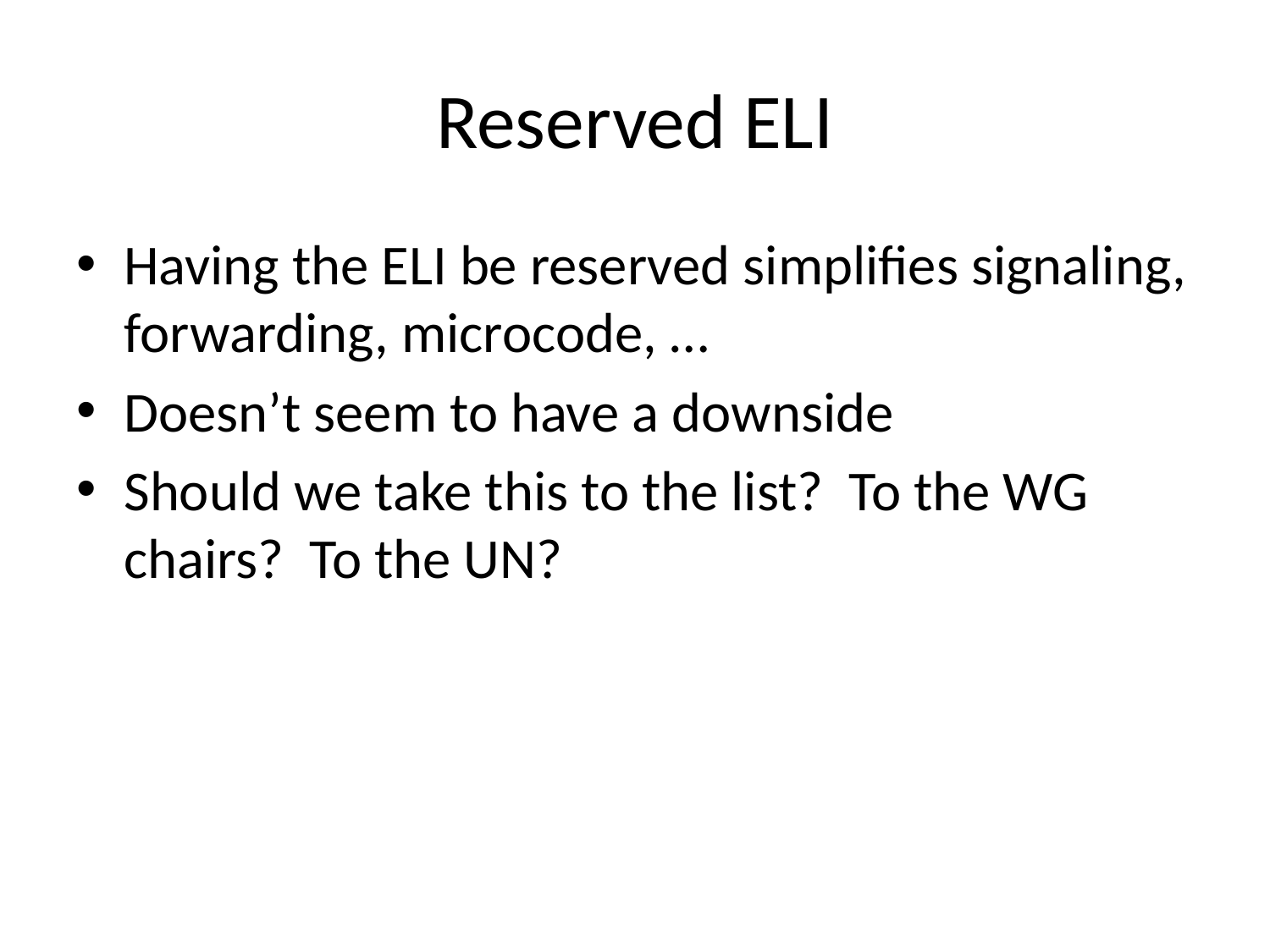

# Reserved ELI
Having the ELI be reserved simplifies signaling, forwarding, microcode, …
Doesn’t seem to have a downside
Should we take this to the list?  To the WG chairs?  To the UN?